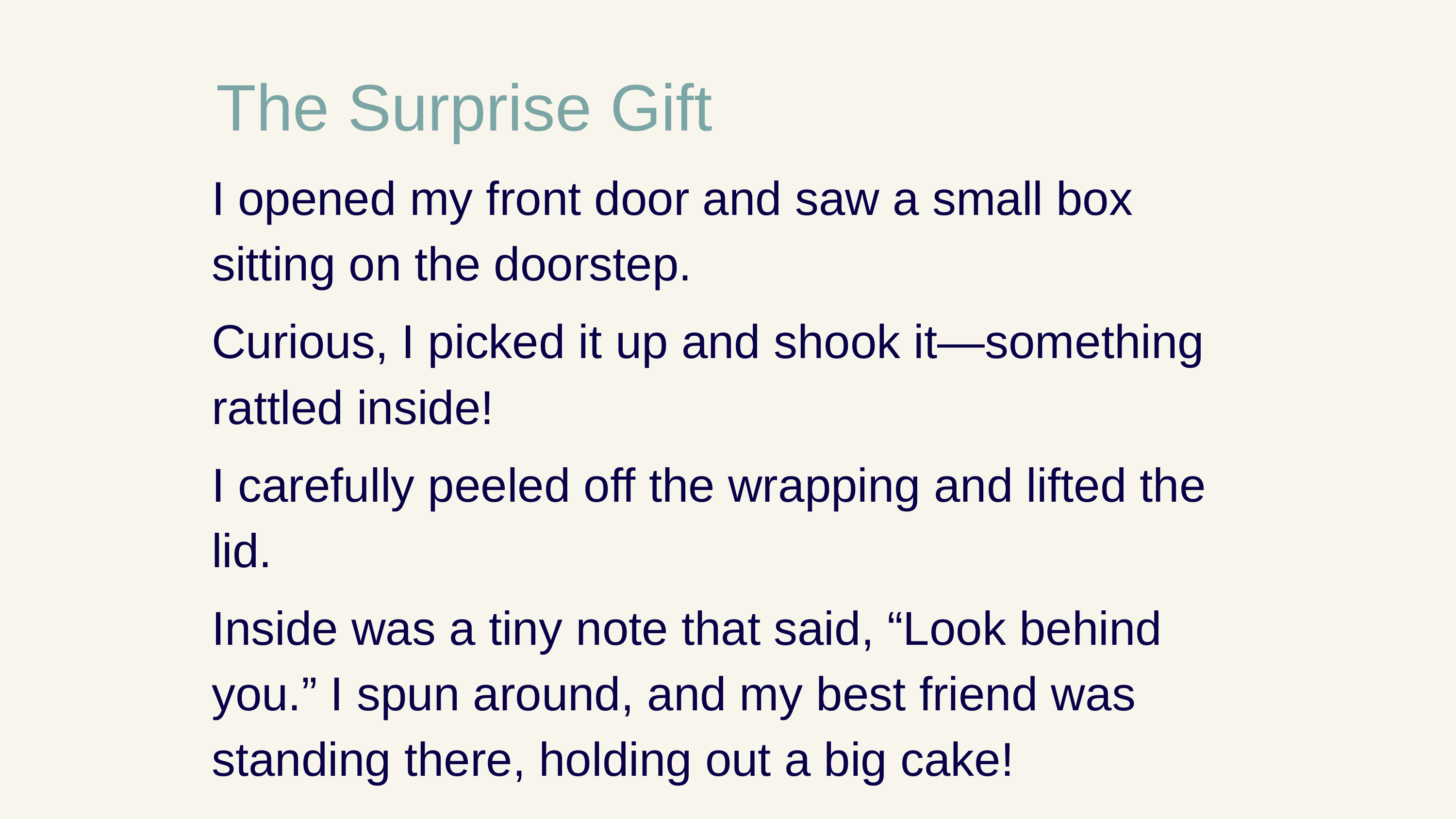

The Surprise Gift
I opened my front door and saw a small box sitting on the doorstep.
Curious, I picked it up and shook it—something rattled inside!
I carefully peeled off the wrapping and lifted the lid.
Inside was a tiny note that said, “Look behind you.” I spun around, and my best friend was standing there, holding out a big cake!